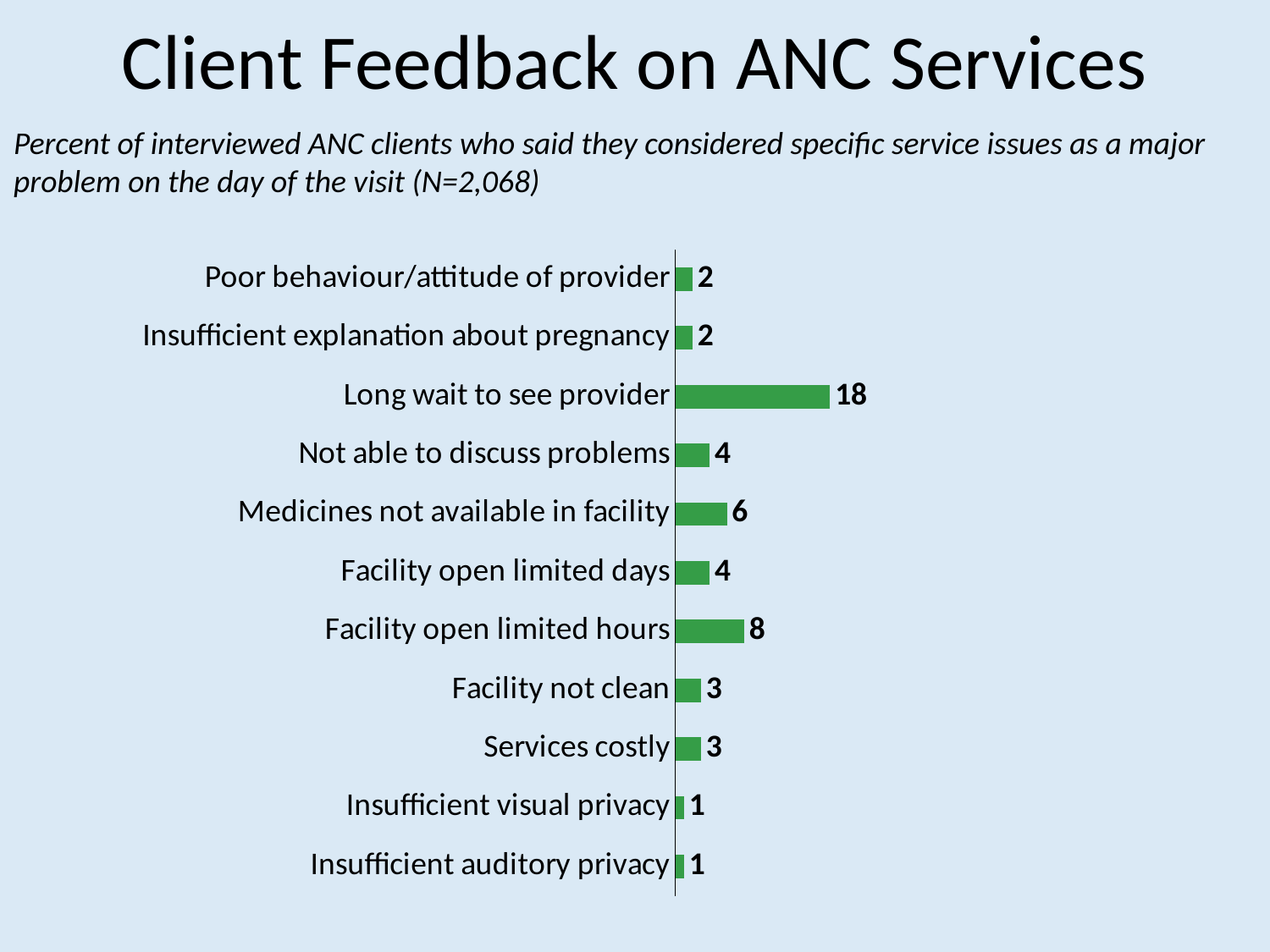

# Client Feedback on ANC Services
Percent of interviewed ANC clients who said they considered specific service issues as a major problem on the day of the visit (N=2,068)

### Chart

| Category | Series 1 |
|---|---|
| Insufficient auditory privacy | 1.0 |
| Insufficient visual privacy | 1.0 |
| Services costly | 3.0 |
| Facility not clean | 3.0 |
| Facility open limited hours | 8.0 |
| Facility open limited days | 4.0 |
| Medicines not available in facility | 6.0 |
| Not able to discuss problems | 4.0 |
| Long wait to see provider | 18.0 |
| Insufficient explanation about pregnancy | 2.0 |
| Poor behaviour/attitude of provider | 2.0 |